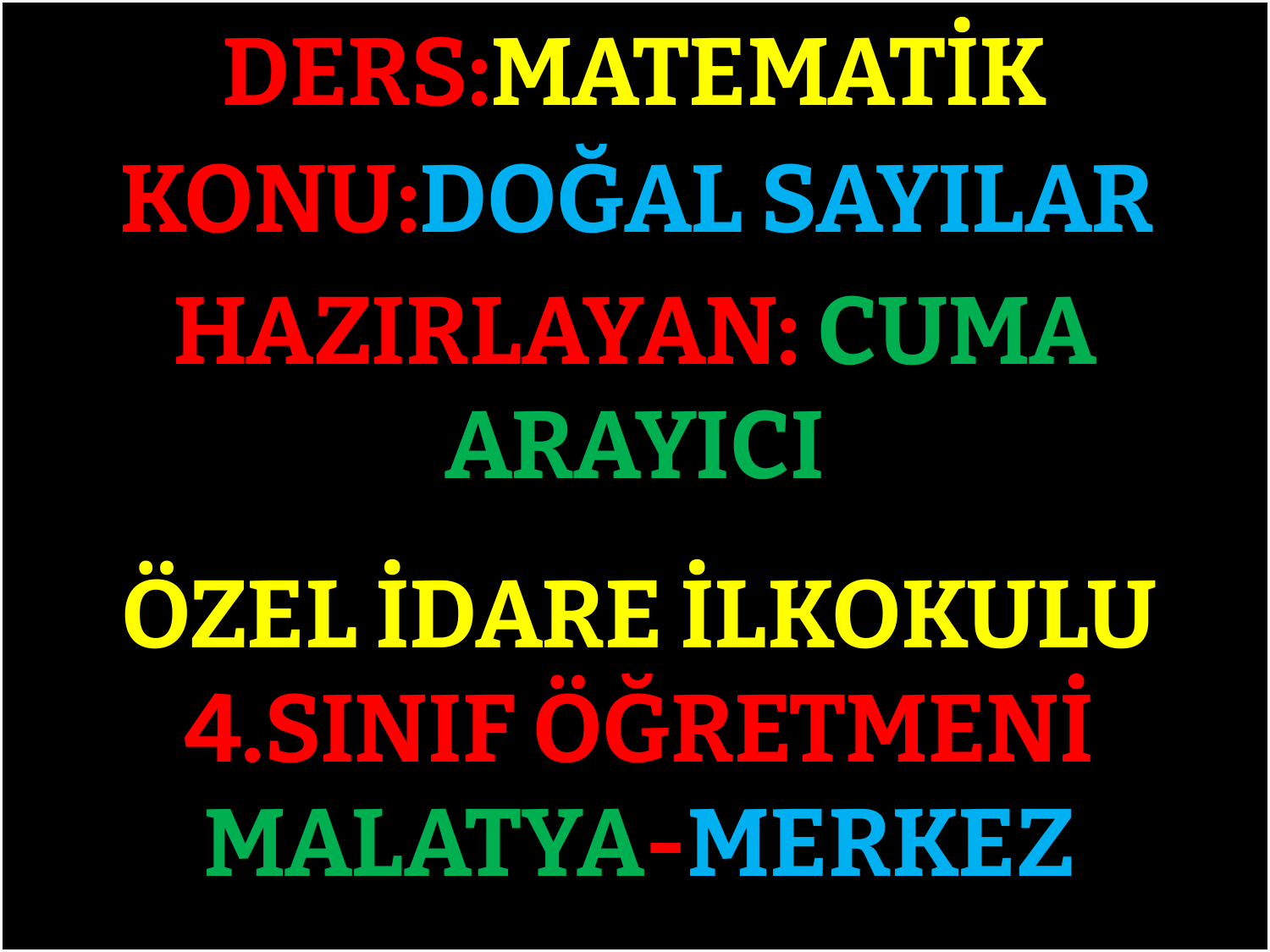

DERS:MATEMATİK
KONU:DOĞAL SAYILAR
HAZIRLAYAN: CUMA ARAYICI
#
ÖZEL İDARE İLKOKULU
4.SINIF ÖĞRETMENİ
MALATYA-MERKEZ